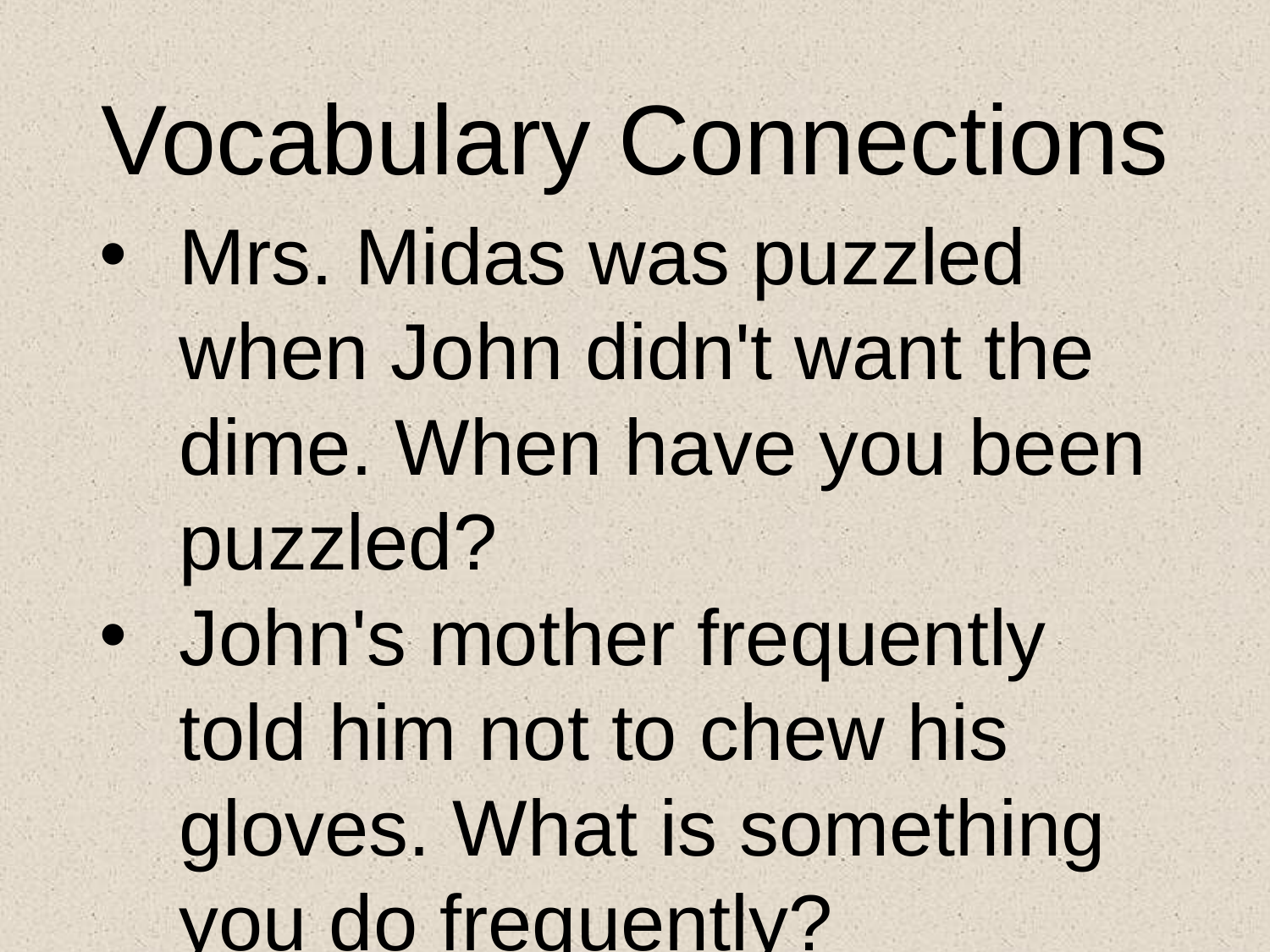

# Vocabulary Connections
Mrs. Midas was puzzled when John didn't want the dime. When have you been puzzled?
John's mother frequently told him not to chew his gloves. What is something you do frequently?